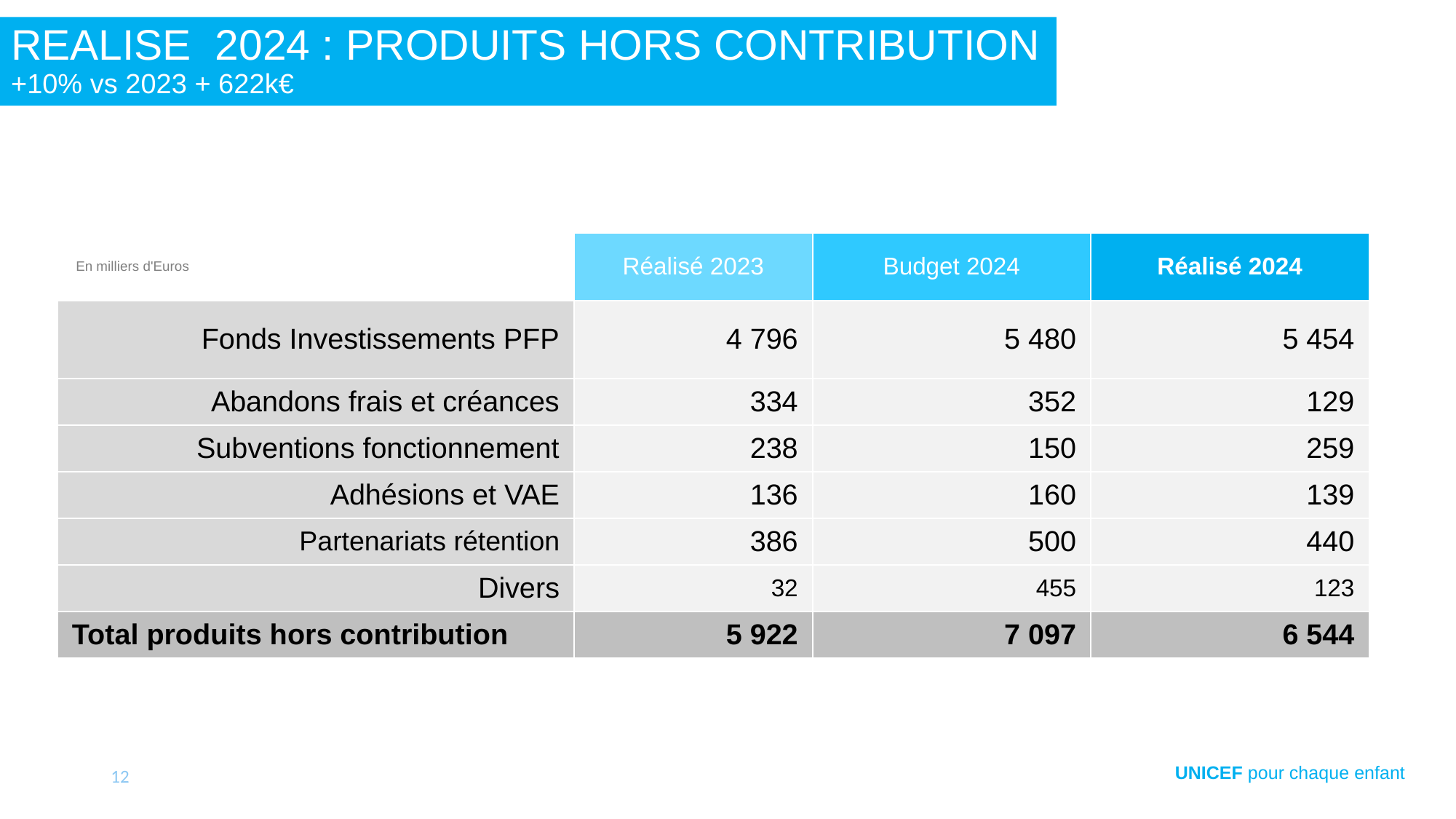

# REALISE  2024 : PRODUITS HORS CONTRIBUTION +10% vs 2023 + 622k€
| En milliers d'Euros | Réalisé 2023 | Budget 2024 | Réalisé 2024 |
| --- | --- | --- | --- |
| Fonds Investissements PFP | 4 796 | 5 480 | 5 454 |
| Abandons frais et créances | 334 | 352 | 129 |
| Subventions fonctionnement | 238 | 150 | 259 |
| Adhésions et VAE | 136 | 160 | 139 |
| Partenariats rétention | 386 | 500 | 440 |
| Divers | 32 | 455 | 123 |
| Total produits hors contribution | 5 922 | 7 097 | 6 544 |
12